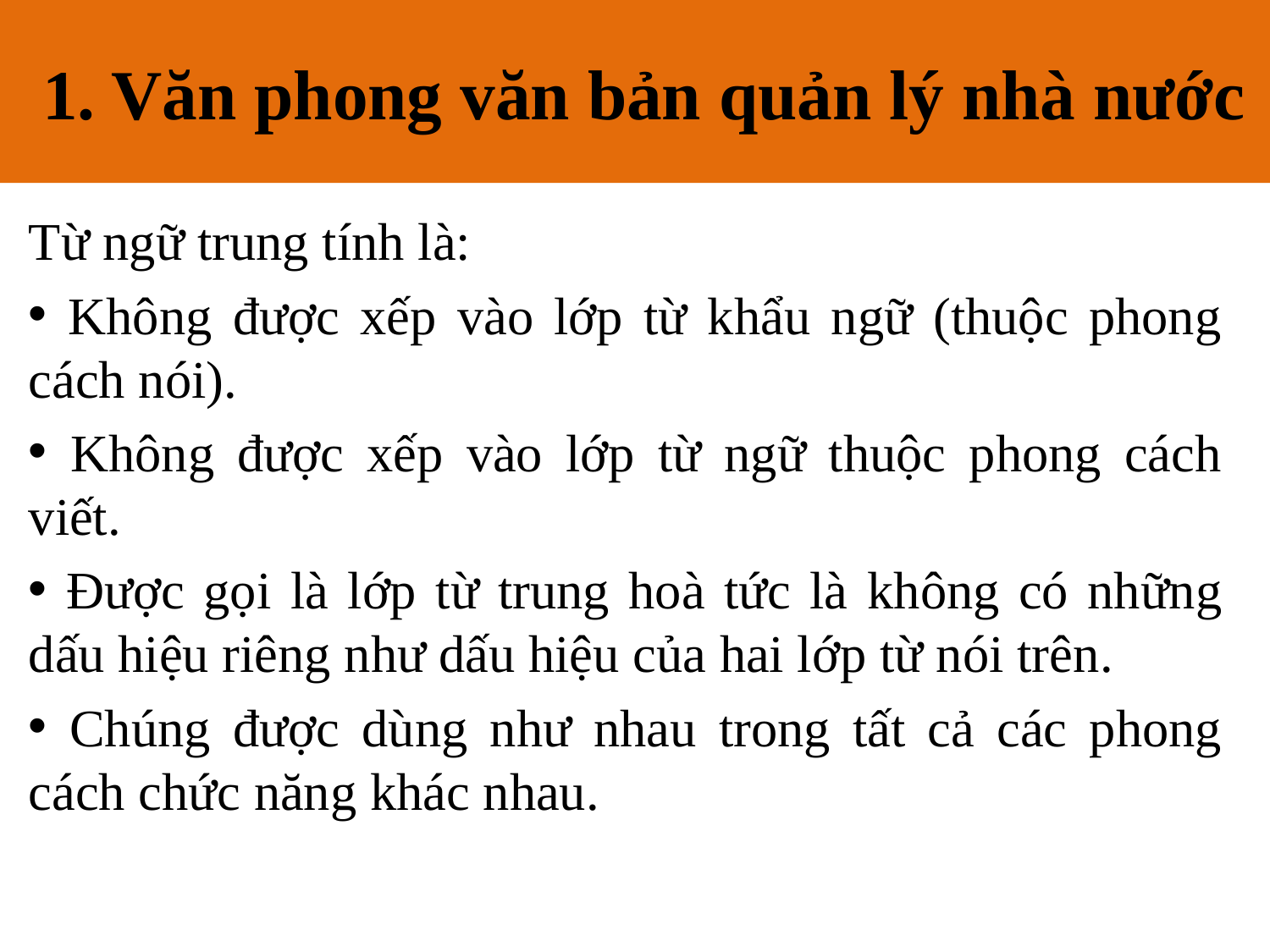

1. Văn phong văn bản quản lý nhà nước
# 1.1. Khái niệm văn phong văn bản quản lý nhà nước
Từ ngữ trung tính là:
 Không được xếp vào lớp từ khẩu ngữ (thuộc phong cách nói).
 Không được xếp vào lớp từ ngữ thuộc phong cách viết.
 Được gọi là lớp từ trung hoà tức là không có những dấu hiệu riêng như dấu hiệu của hai lớp từ nói trên.
 Chúng được dùng như nhau trong tất cả các phong cách chức năng khác nhau.